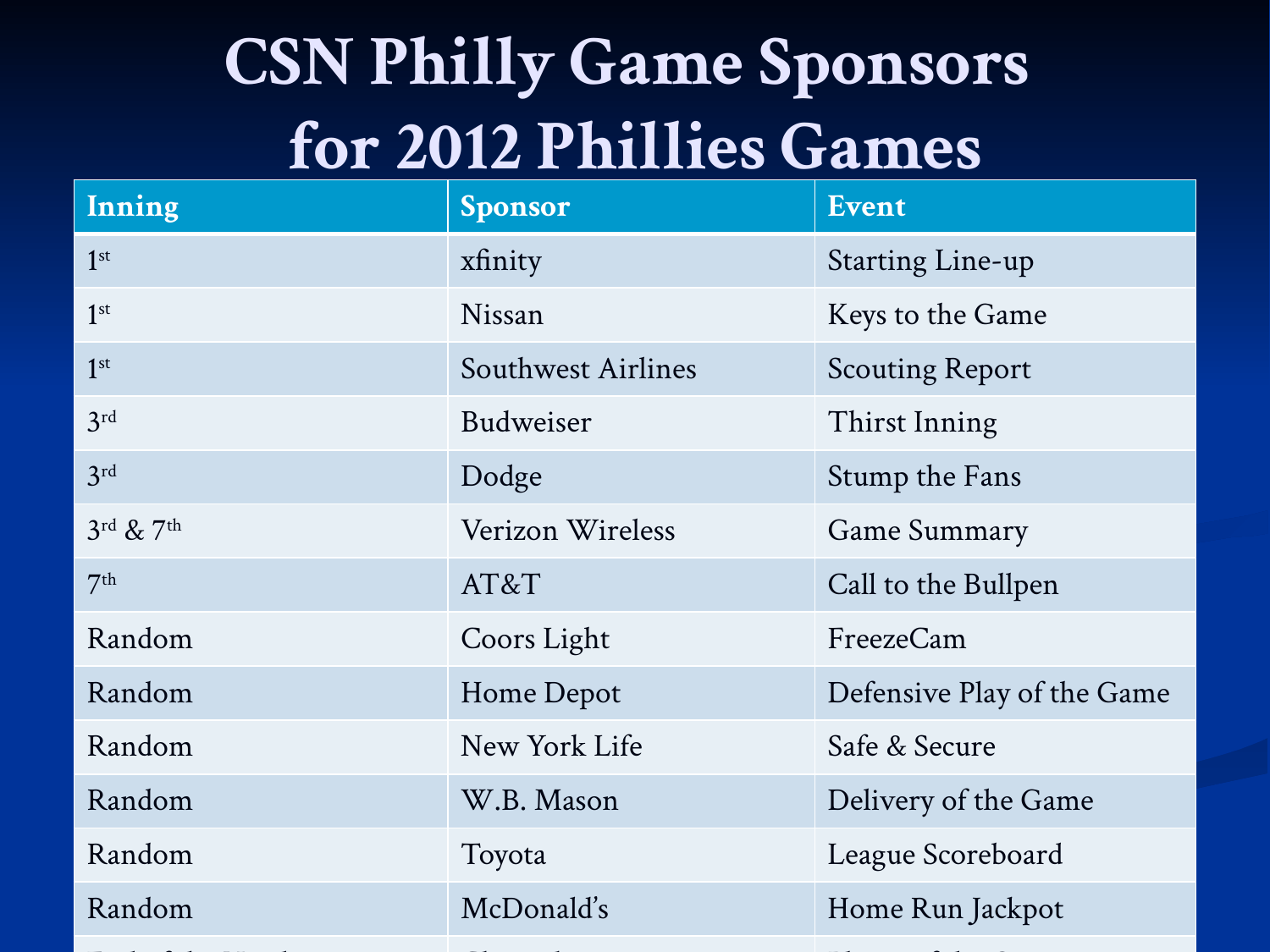

# CSN Philly Game Sponsors for 2012 Phillies Games
| Inning | Sponsor | Event |
| --- | --- | --- |
| 1st | xfinity | Starting Line-up |
| 1st | Nissan | Keys to the Game |
| 1st | Southwest Airlines | Scouting Report |
| 3rd | Budweiser | Thirst Inning |
| 3rd | Dodge | Stump the Fans |
| 3rd & 7th | Verizon Wireless | Game Summary |
| 7th | AT&T | Call to the Bullpen |
| Random | Coors Light | FreezeCam |
| Random | Home Depot | Defensive Play of the Game |
| Random | New York Life | Safe & Secure |
| Random | W.B. Mason | Delivery of the Game |
| Random | Toyota | League Scoreboard |
| Random | McDonald’s | Home Run Jackpot |
| End of the Ninth | Chevrolet | Player of the Game |